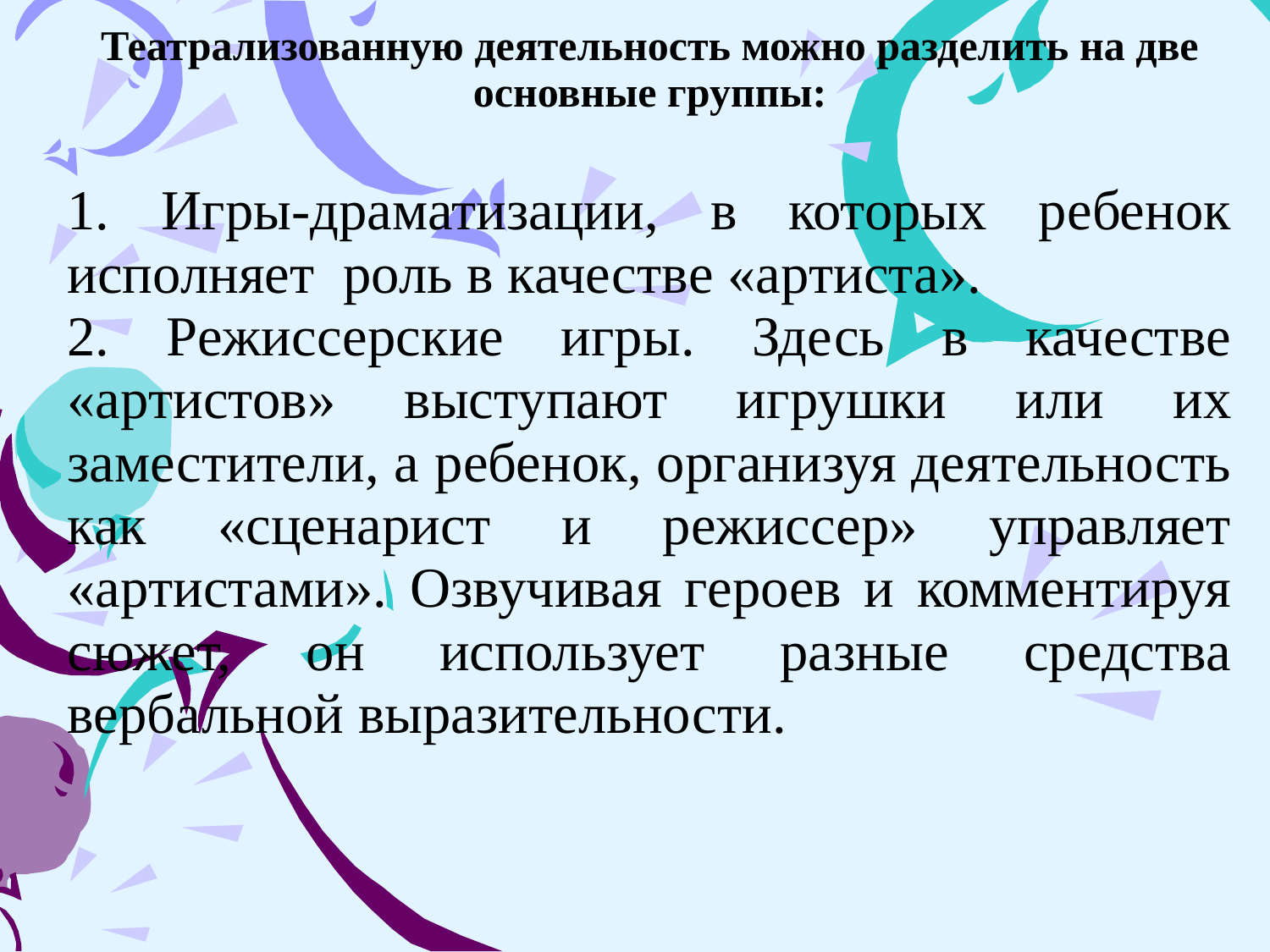

Театрализованную деятельность можно разделить на две основные группы:

1. Игры-драматизации, в которых ребенок исполняет  роль в качестве «артиста».
2. Режиссерские игры. Здесь в качестве «артистов» выступают игрушки или их заместители, а ребенок, организуя деятельность как «сценарист и режиссер» управляет «артистами». Озвучивая героев и комментируя сюжет, он использует разные средства вербальной выразительности.